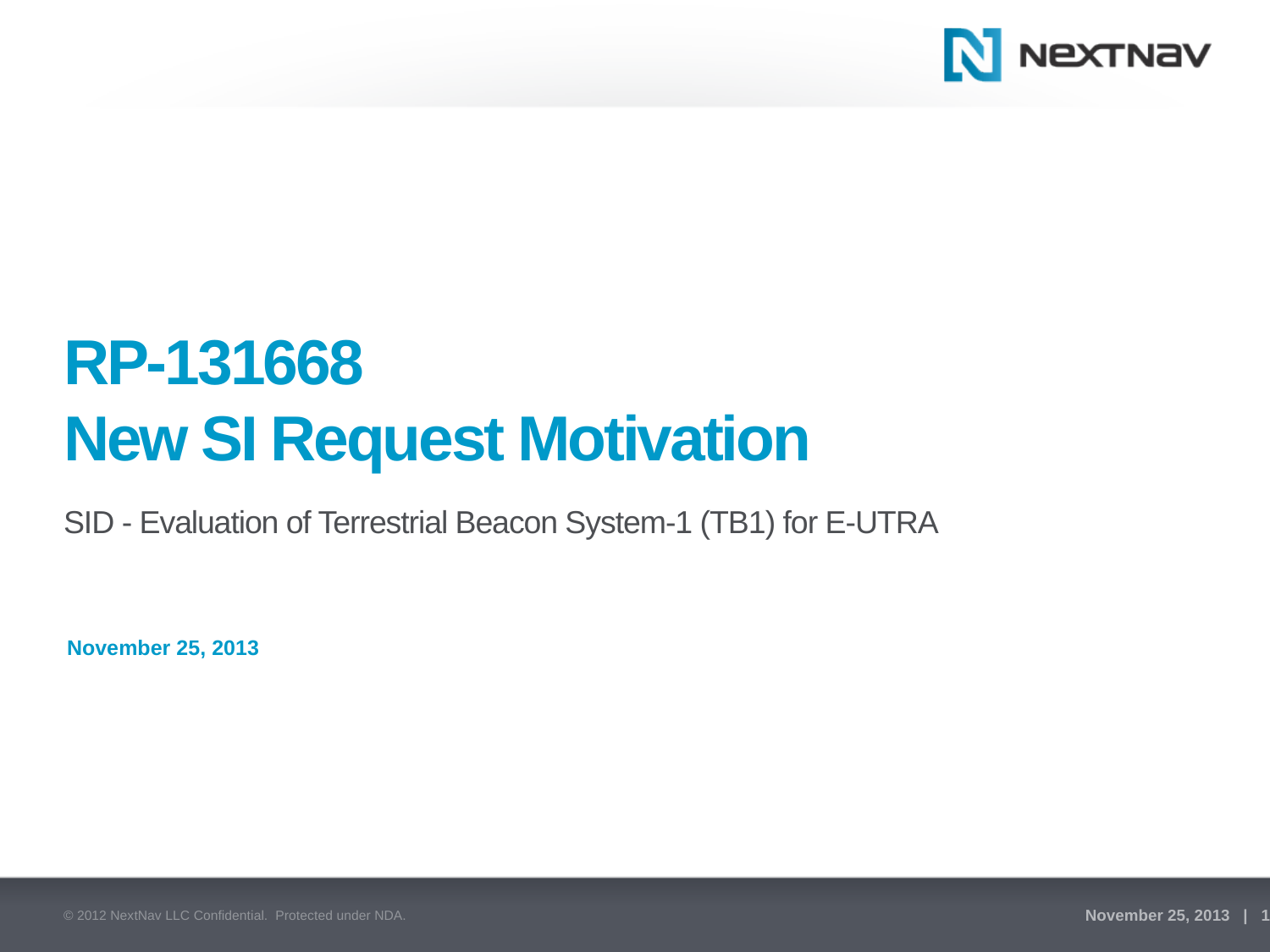

# RP-131668 New SI Request Motivation
SID - Evaluation of Terrestrial Beacon System-1 (TB1) for E-UTRA

© 2012 NextNav LLC Confidential.  Protected under NDA.
November 25, 2013   |   1